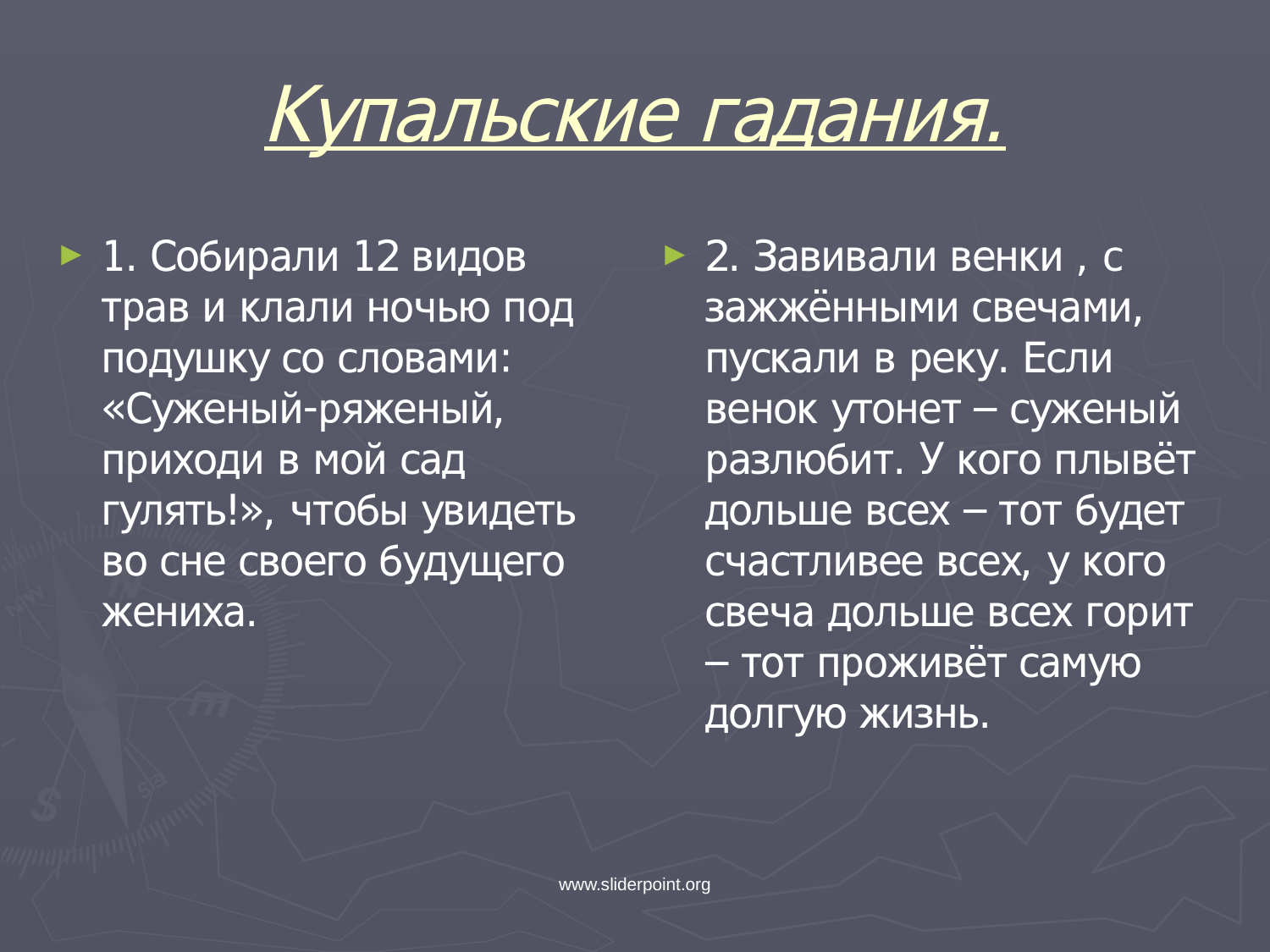

# Купальские гадания.
1. Собирали 12 видов трав и клали ночью под подушку со словами: «Суженый-ряженый, приходи в мой сад гулять!», чтобы увидеть во сне своего будущего жениха.
2. Завивали венки , с зажжёнными свечами, пускали в реку. Если венок утонет – суженый разлюбит. У кого плывёт дольше всех – тот будет счастливее всех, у кого свеча дольше всех горит – тот проживёт самую долгую жизнь.
www.sliderpoint.org